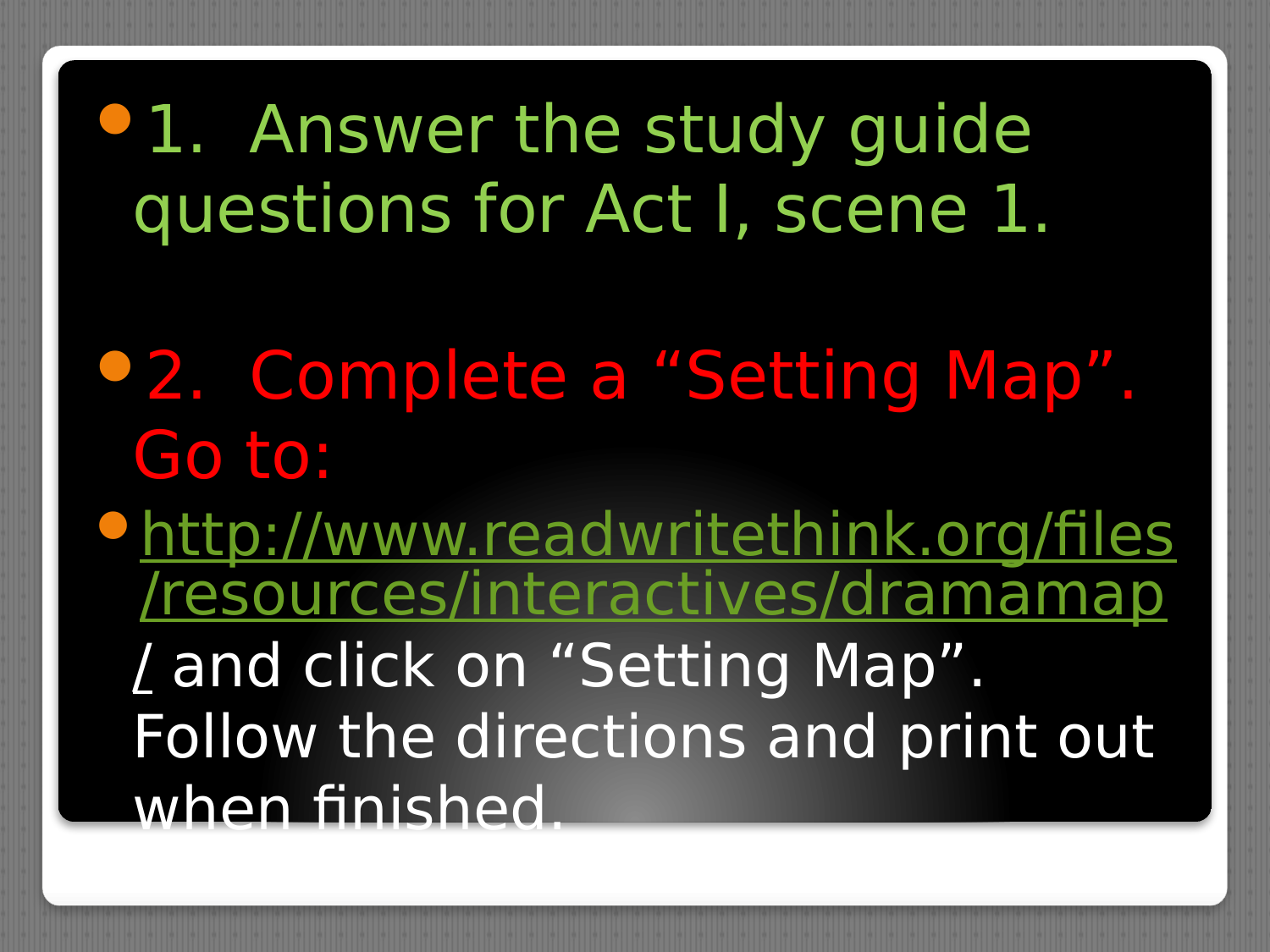

1.  Answer the study guide questions for Act I, scene 1.

2.  Complete a “Setting Map”.  Go to:
http://www.readwritethink.org/files/resources/interactives/dramamap/ and click on “Setting Map”.  Follow the directions and print out when finished.

#